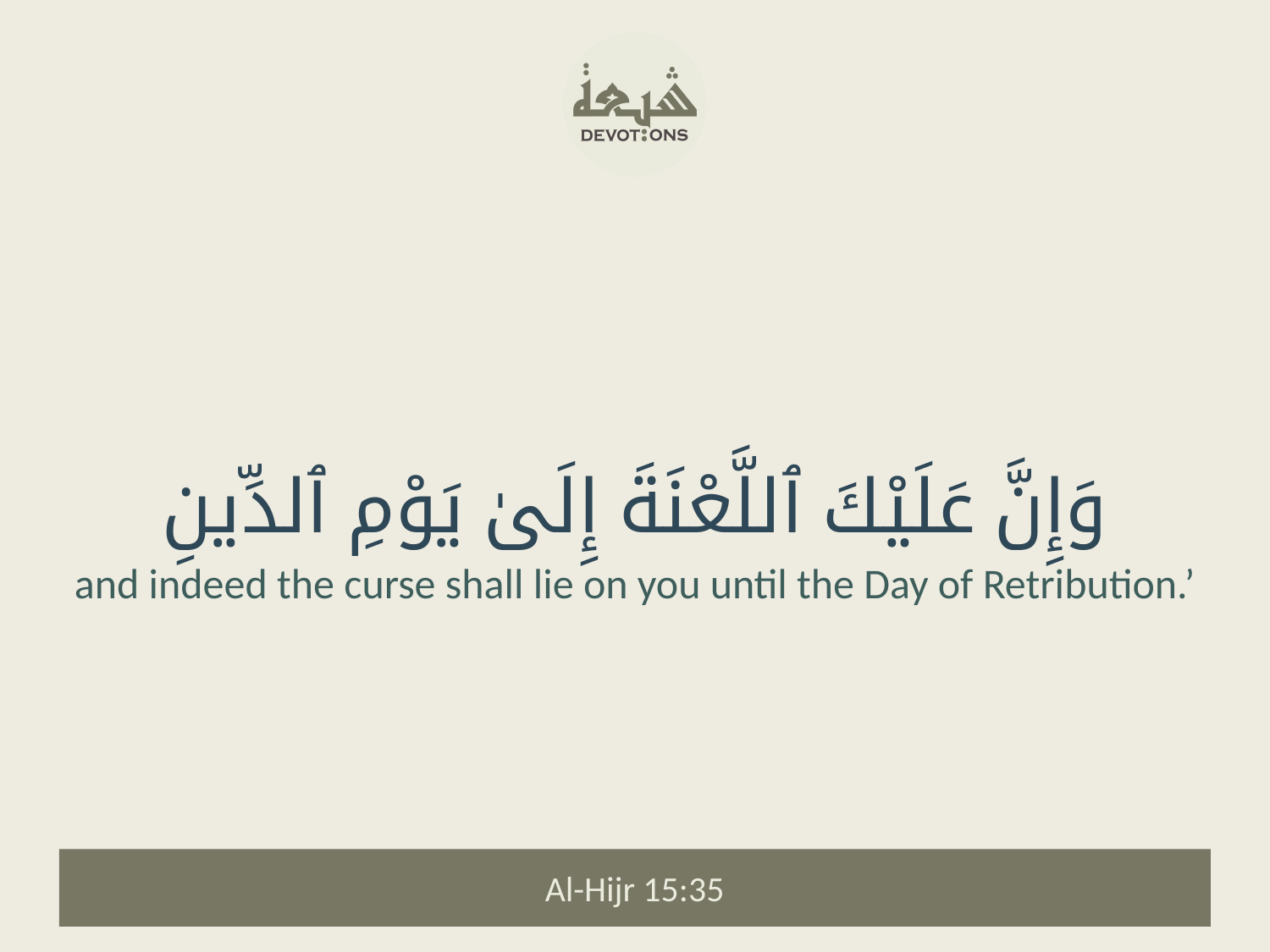

وَإِنَّ عَلَيْكَ ٱللَّعْنَةَ إِلَىٰ يَوْمِ ٱلدِّينِ
and indeed the curse shall lie on you until the Day of Retribution.’
Al-Hijr 15:35